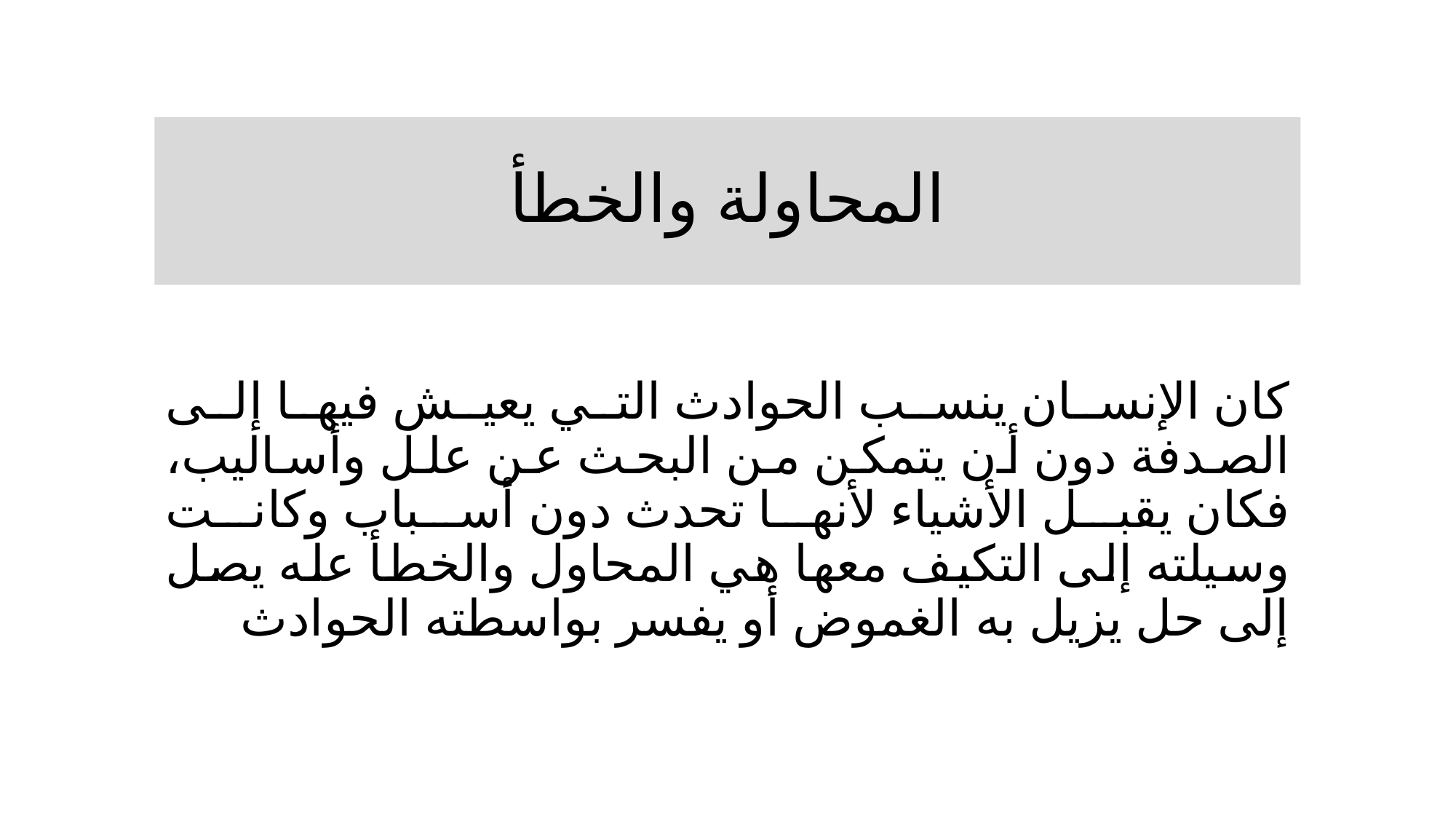

# المحاولة والخطأ
كان الإنسان ينسب الحوادث التي يعيش فيها إلى الصدفة دون أن يتمكن من البحث عن علل وأساليب، فكان يقبل الأشياء لأنها تحدث دون أسباب وكانت وسيلته إلى التكيف معها هي المحاول والخطأ عله يصل إلى حل يزيل به الغموض أو يفسر بواسطته الحوادث